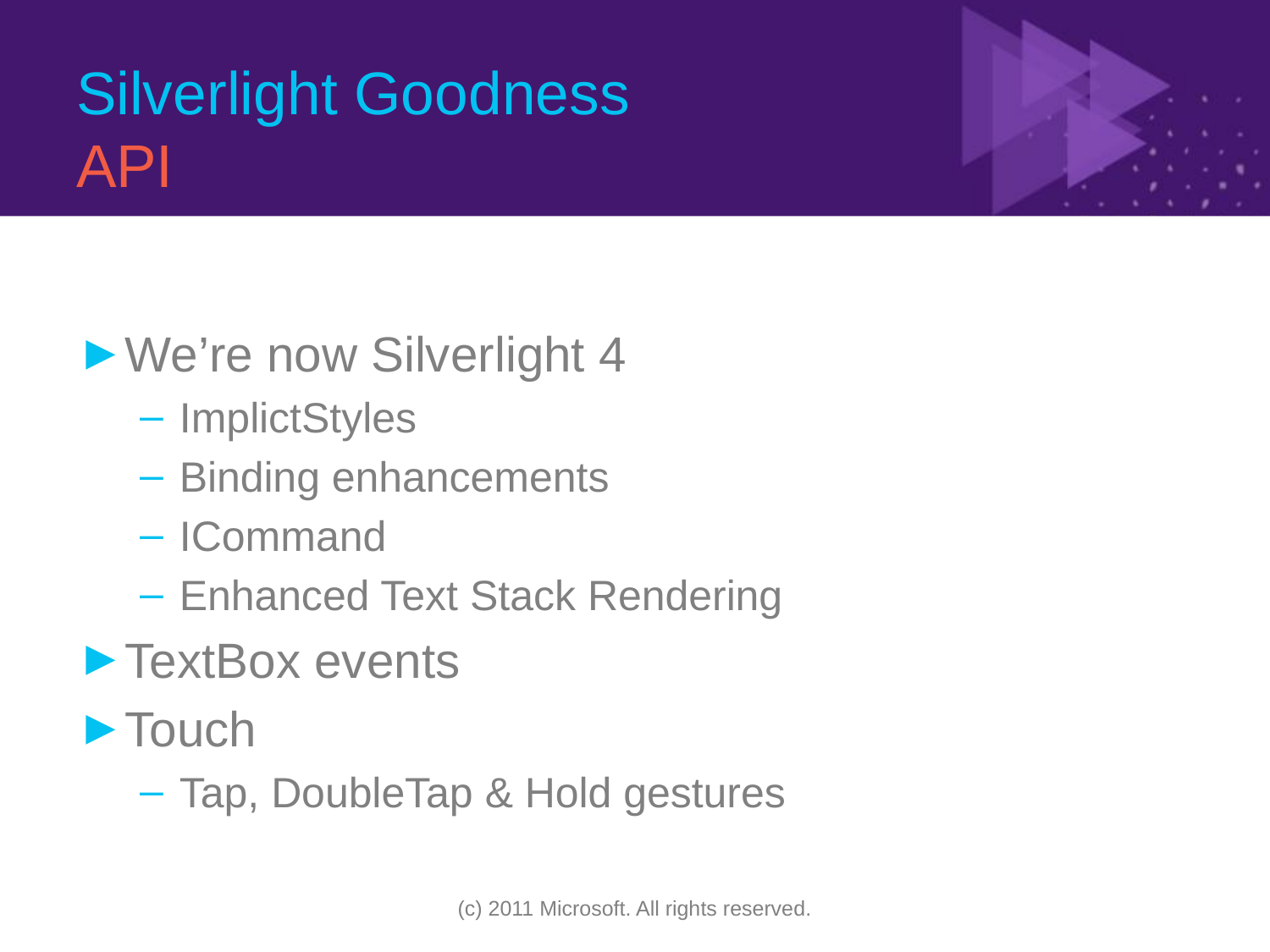

# Silverlight Goodness API
We’re now Silverlight 4
ImplictStyles
Binding enhancements
ICommand
Enhanced Text Stack Rendering
TextBox events
Touch
Tap, DoubleTap & Hold gestures
(c) 2011 Microsoft. All rights reserved.